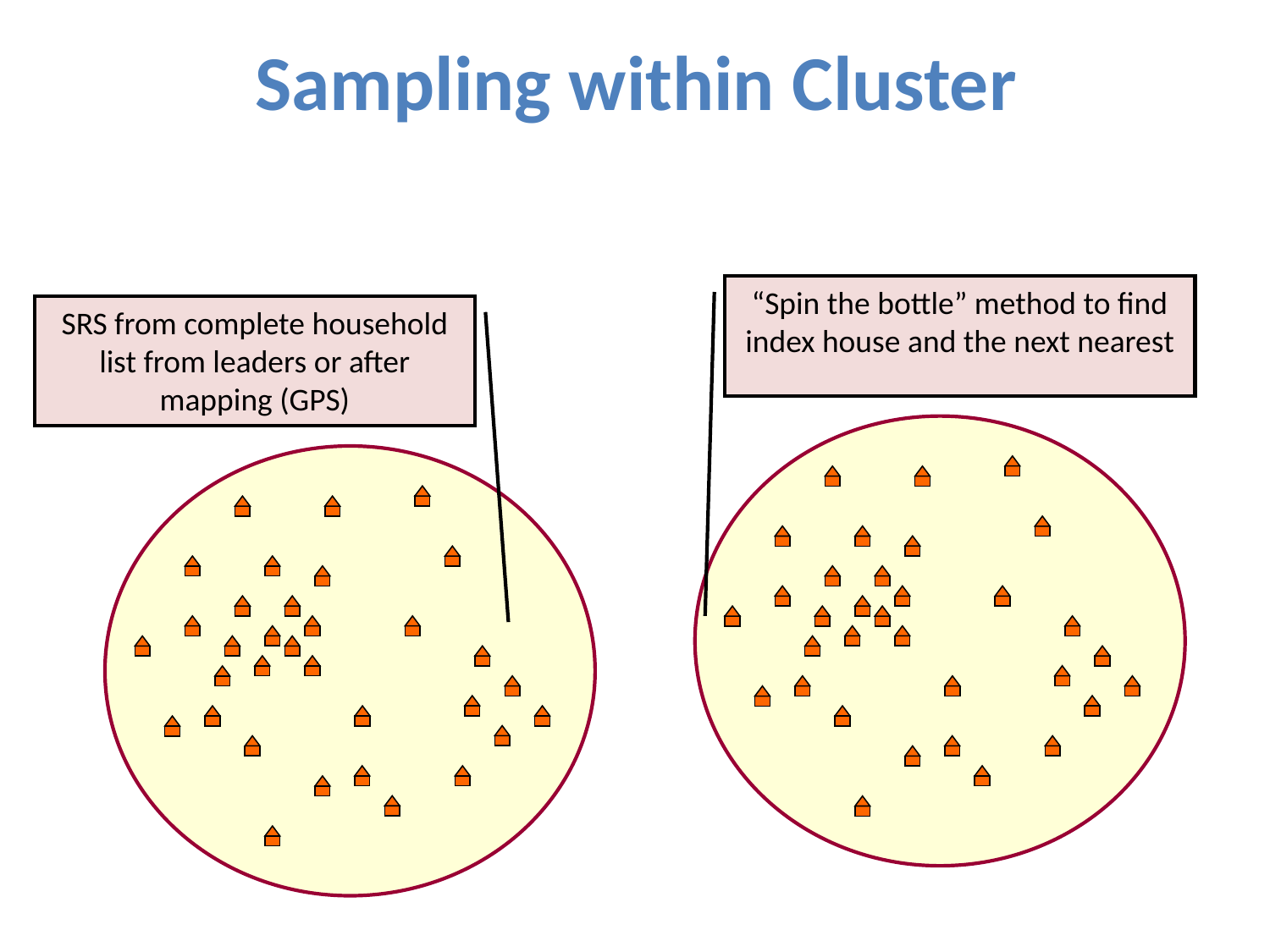

Sampling within Cluster
“Spin the bottle” method to find index house and the next nearest
SRS from complete household list from leaders or after mapping (GPS)